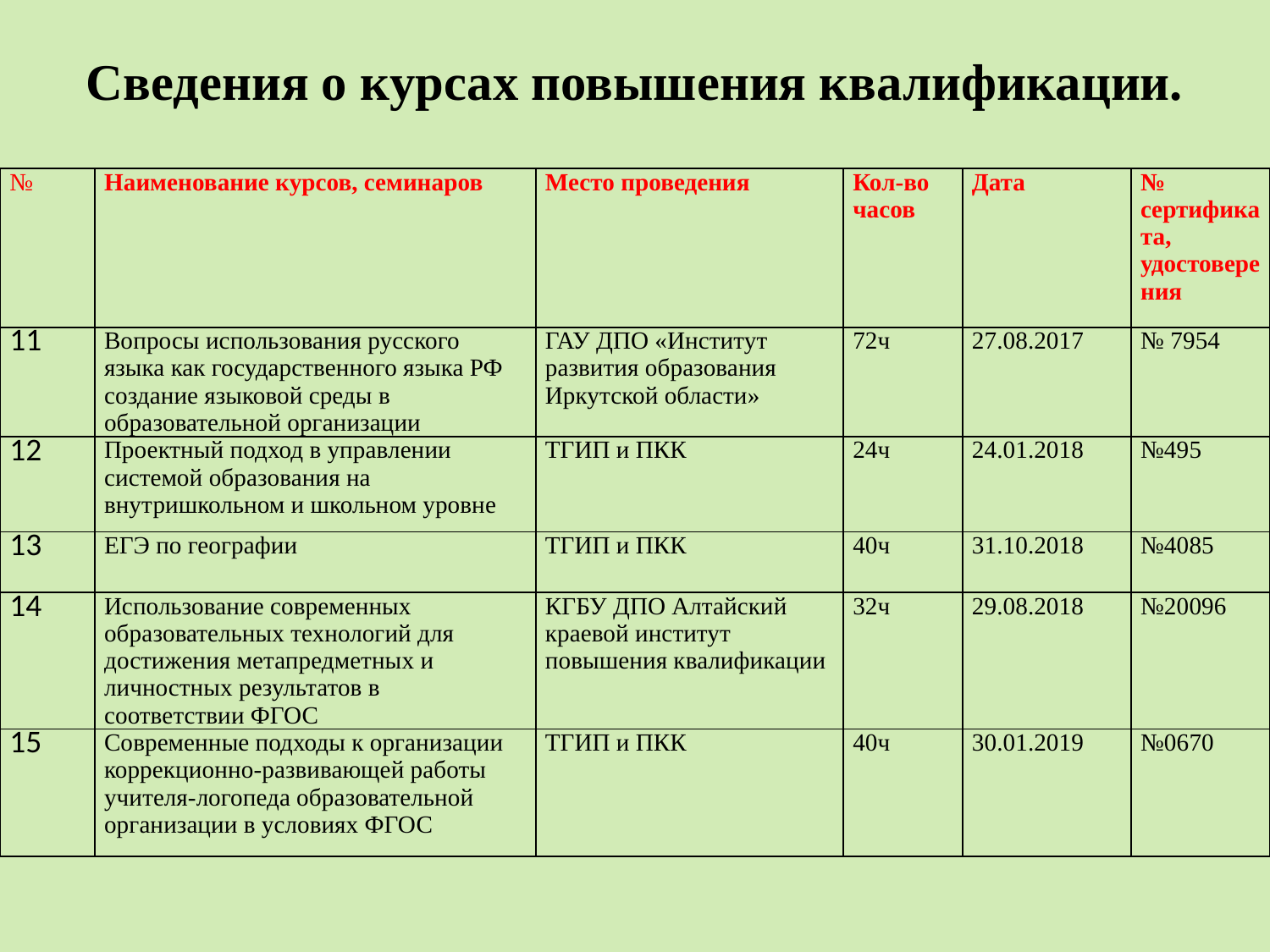

# Сведения о курсах повышения квалификации.
| № | Наименование курсов, семинаров | Место проведения | Кол-во часов | Дата | № сертификата, удостоверения |
| --- | --- | --- | --- | --- | --- |
| 11 | Вопросы использования русского языка как государственного языка РФ создание языковой среды в образовательной организации | ГАУ ДПО «Институт развития образования Иркутской области» | 72ч | 27.08.2017 | № 7954 |
| 12 | Проектный подход в управлении системой образования на внутришкольном и школьном уровне | ТГИП и ПКК | 24ч | 24.01.2018 | №495 |
| 13 | ЕГЭ по географии | ТГИП и ПКК | 40ч | 31.10.2018 | №4085 |
| 14 | Использование современных образовательных технологий для достижения метапредметных и личностных результатов в соответствии ФГОС | КГБУ ДПО Алтайский краевой институт повышения квалификации | 32ч | 29.08.2018 | №20096 |
| 15 | Современные подходы к организации коррекционно-развивающей работы учителя-логопеда образовательной организации в условиях ФГОС | ТГИП и ПКК | 40ч | 30.01.2019 | №0670 |